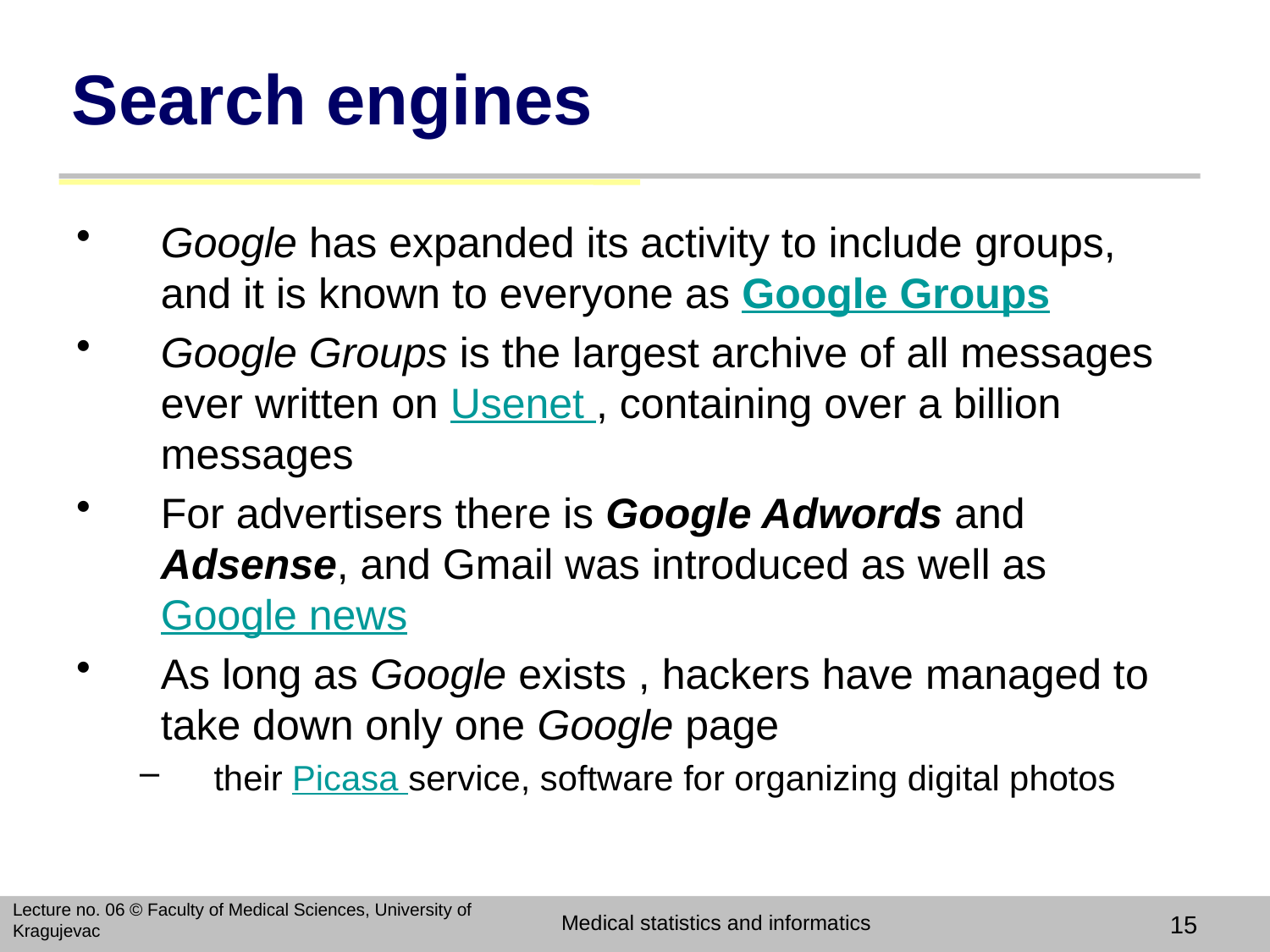

# Search engines
Google has expanded its activity to include groups, and it is known to everyone as Google Groups
Google Groups is the largest archive of all messages ever written on Usenet , containing over a billion messages
For advertisers there is Google Adwords and Adsense, and Gmail was introduced as well as Google news
As long as Google exists , hackers have managed to take down only one Google page
their Picasa service, software for organizing digital photos
Lecture no. 06 © Faculty of Medical Sciences, University of Kragujevac
Medical statistics and informatics
15